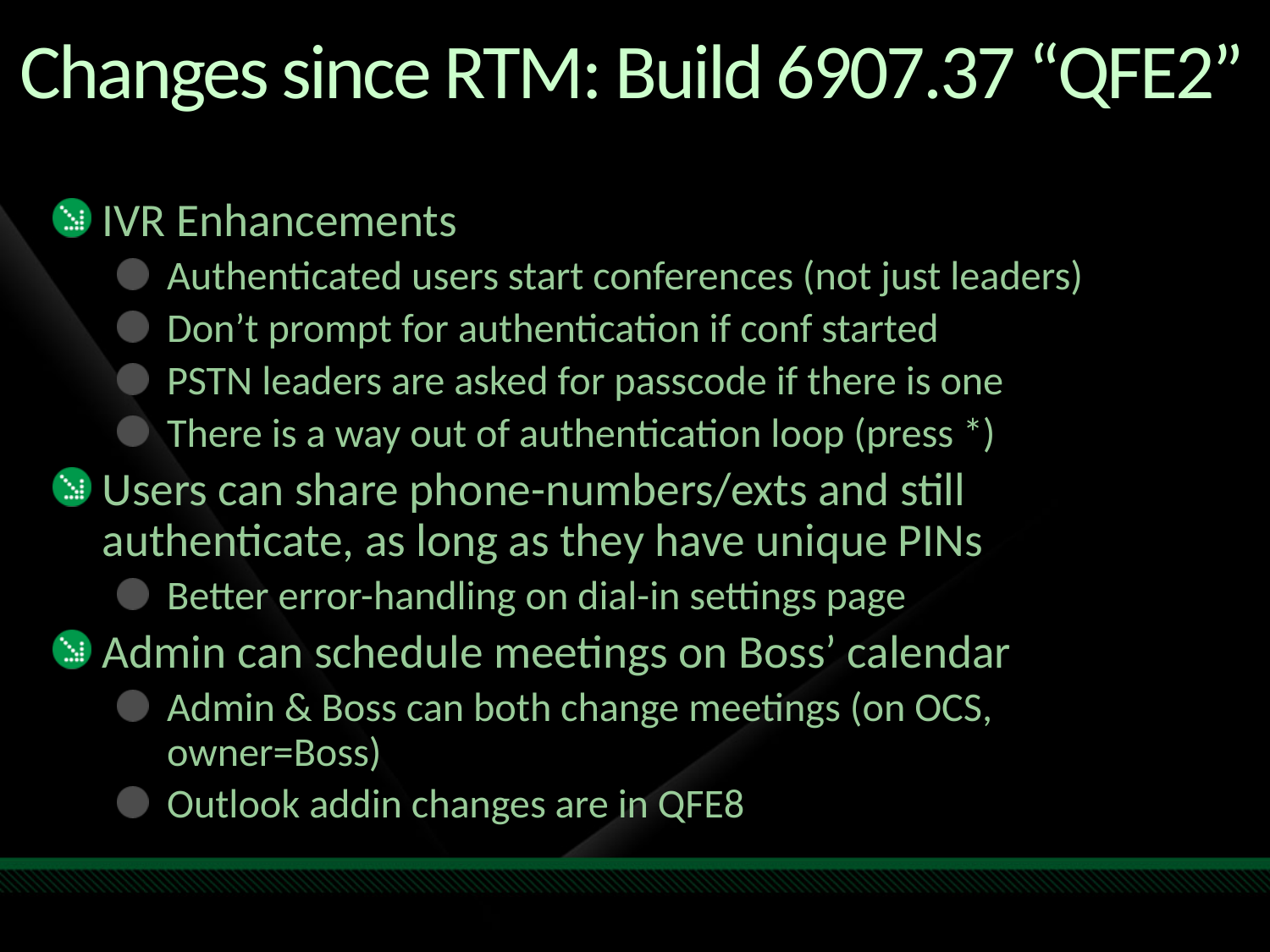

# Changes since RTM: Build 6907.37 “QFE2”
IVR Enhancements
Authenticated users start conferences (not just leaders)
Don’t prompt for authentication if conf started
PSTN leaders are asked for passcode if there is one
There is a way out of authentication loop (press *)
Users can share phone-numbers/exts and still authenticate, as long as they have unique PINs
Better error-handling on dial-in settings page
Admin can schedule meetings on Boss’ calendar
Admin & Boss can both change meetings (on OCS, owner=Boss)
Outlook addin changes are in QFE8